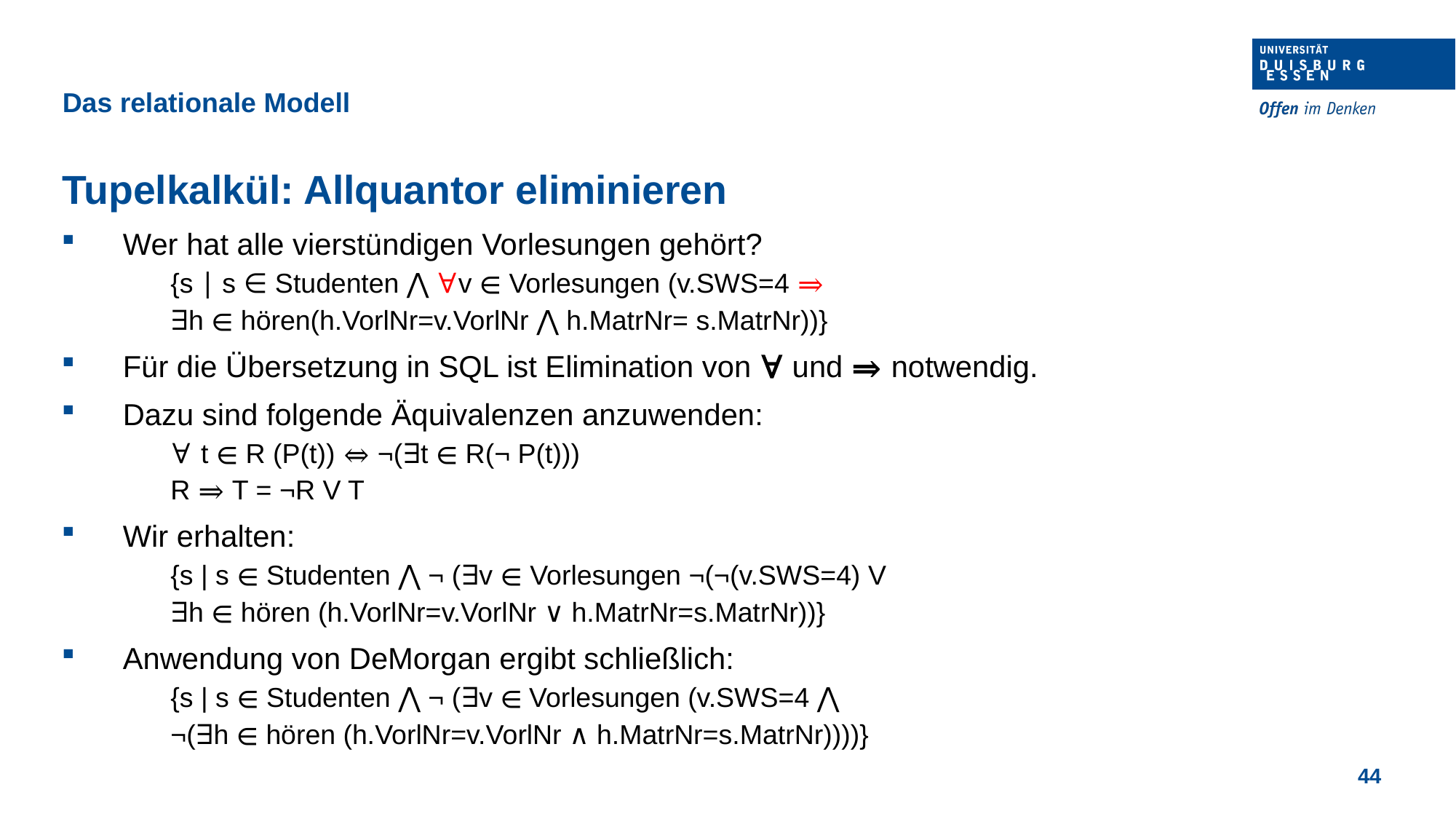

Das relationale Modell
Tupelkalkül: Allquantor eliminieren
Wer hat alle vierstündigen Vorlesungen gehört?
{s ∣ s ∈ Studenten ⋀ ∀v ∈ Vorlesungen (v.SWS=4 ⇒
∃h ∈ hören(h.VorlNr=v.VorlNr ⋀ h.MatrNr= s.MatrNr))}
Für die Übersetzung in SQL ist Elimination von ∀ und ⇒ notwendig.
Dazu sind folgende Äquivalenzen anzuwenden:
∀ t ∈ R (P(t)) ⇔ ¬(∃t ∈ R(¬ P(t)))
R ⇒ T = ¬R V T
Wir erhalten:
{s | s ∈ Studenten ⋀ ¬ (∃v ∈ Vorlesungen ¬(¬(v.SWS=4) V
∃h ∈ hören (h.VorlNr=v.VorlNr ∨ h.MatrNr=s.MatrNr))}
Anwendung von DeMorgan ergibt schließlich:
{s | s ∈ Studenten ⋀ ¬ (∃v ∈ Vorlesungen (v.SWS=4 ⋀
¬(∃h ∈ hören (h.VorlNr=v.VorlNr ∧ h.MatrNr=s.MatrNr))))}

44